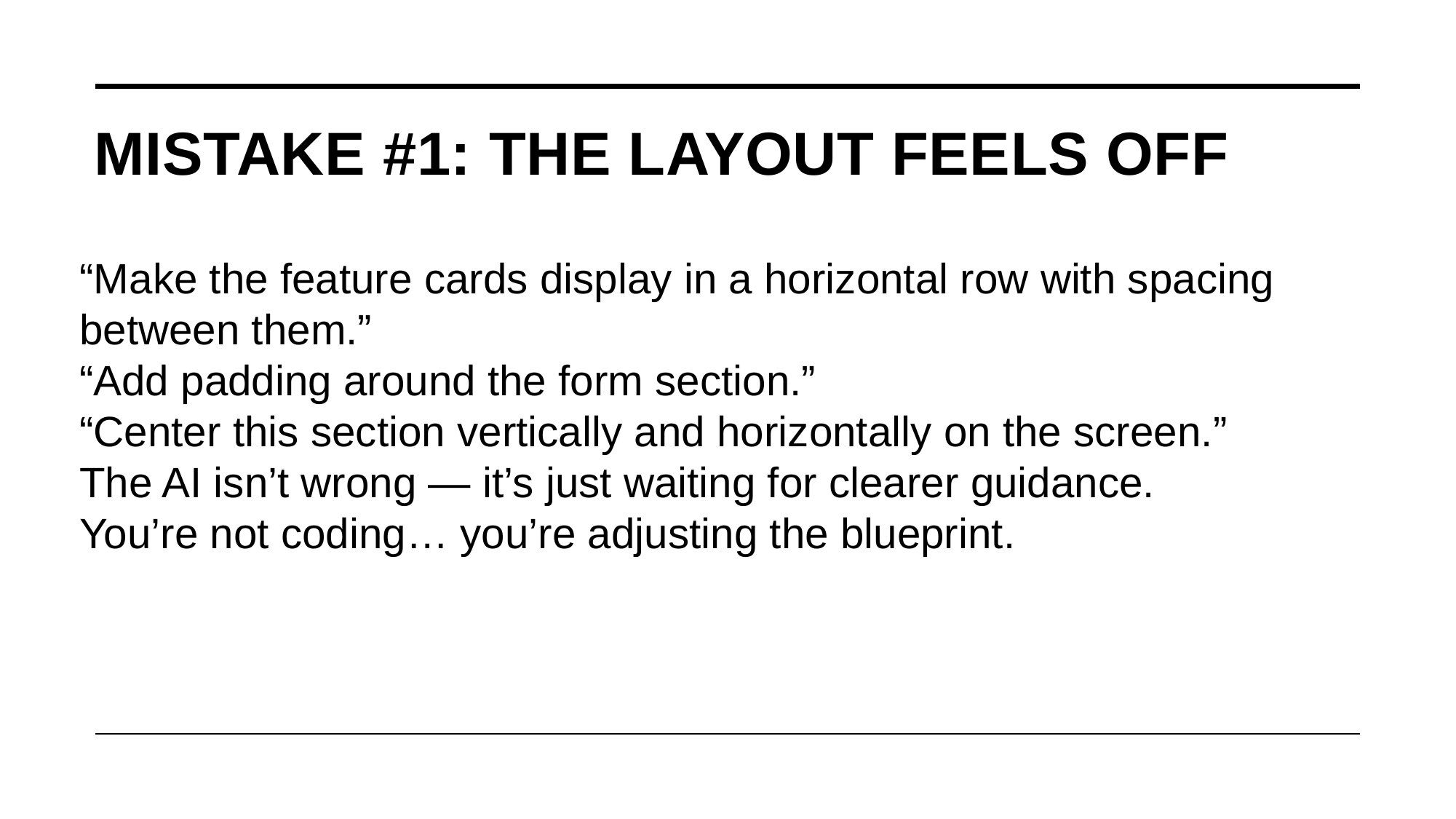

# Mistake #1: The layout feels off
“Make the feature cards display in a horizontal row with spacing between them.”
“Add padding around the form section.”
“Center this section vertically and horizontally on the screen.”
The AI isn’t wrong — it’s just waiting for clearer guidance.
You’re not coding… you’re adjusting the blueprint.